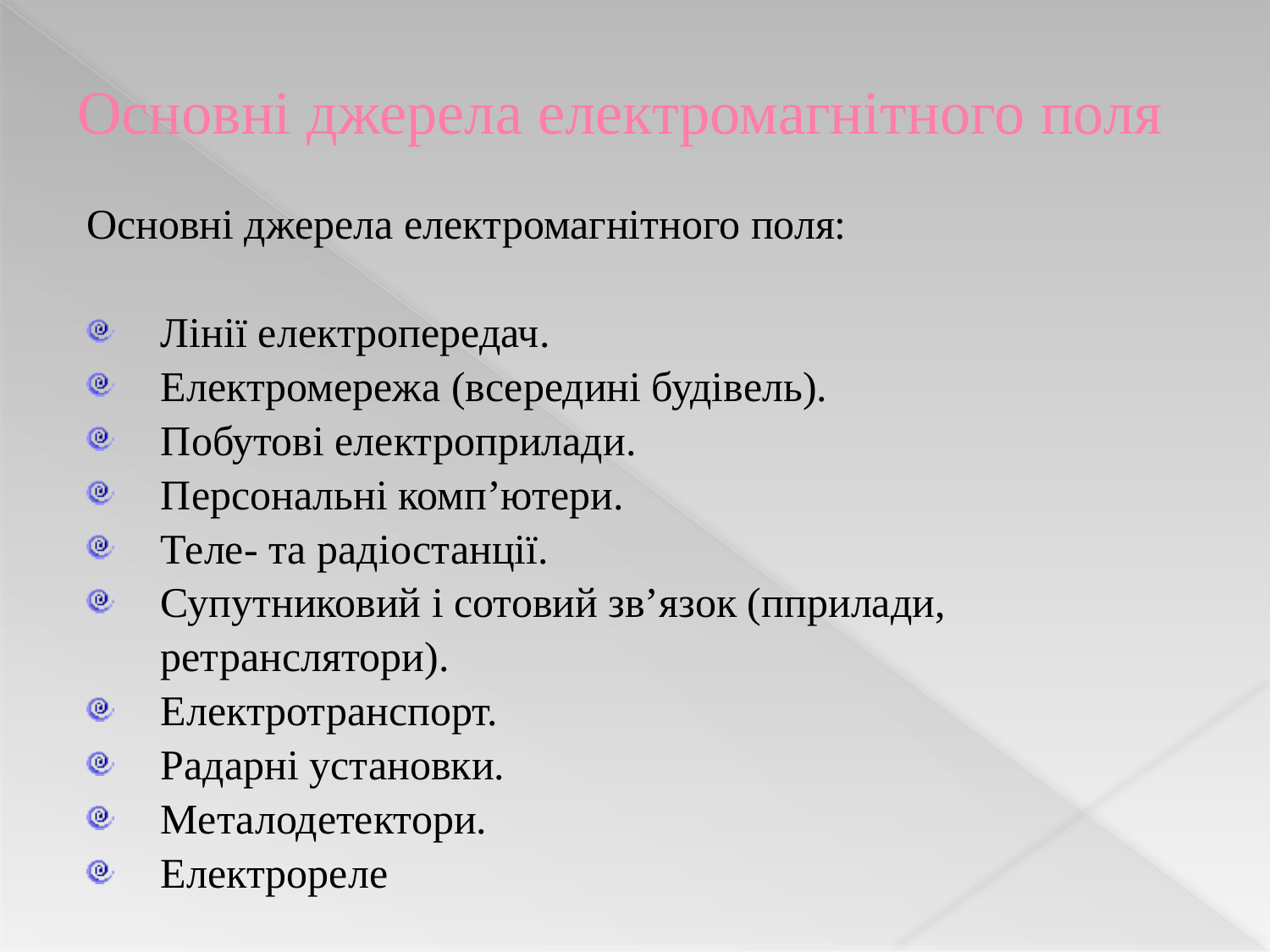

# Основні джерела електромагнітного поля
Основні джерела електромагнітного поля:

  Лінії електропередач.
  Електромережа (всередині будівель).
  Побутові електроприлади.
  Персональні комп’ютери.
  Теле- та радіостанції.
  Супутниковий і сотовий зв’язок (пприлади,
       ретранслятори).
  Електротранспорт.
  Радарні установки.
  Металодетектори.
  Електрореле